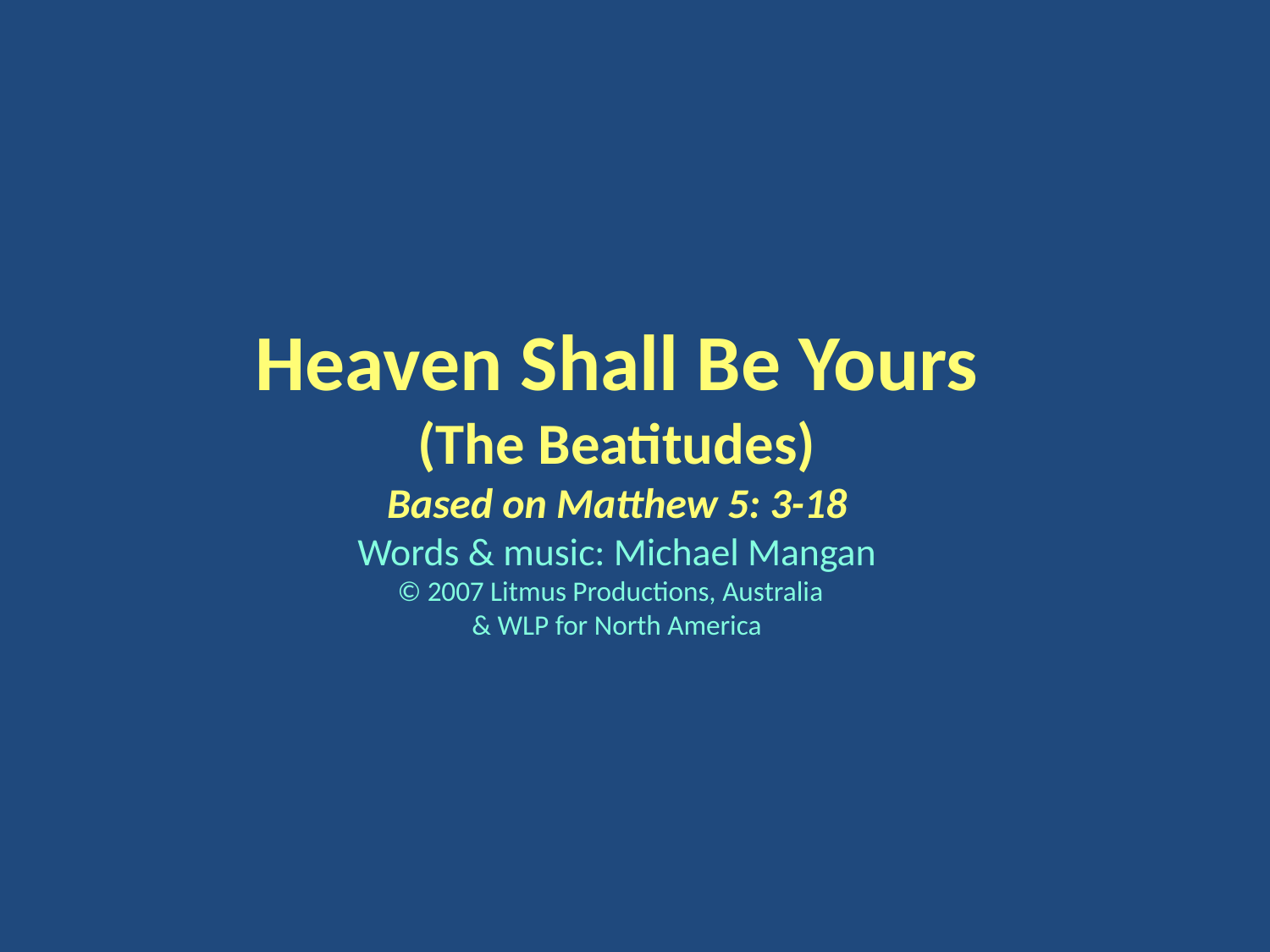

Heaven Shall Be Yours
(The Beatitudes)
Based on Matthew 5: 3-18
Words & music: Michael Mangan
© 2007 Litmus Productions, Australia
& WLP for North America